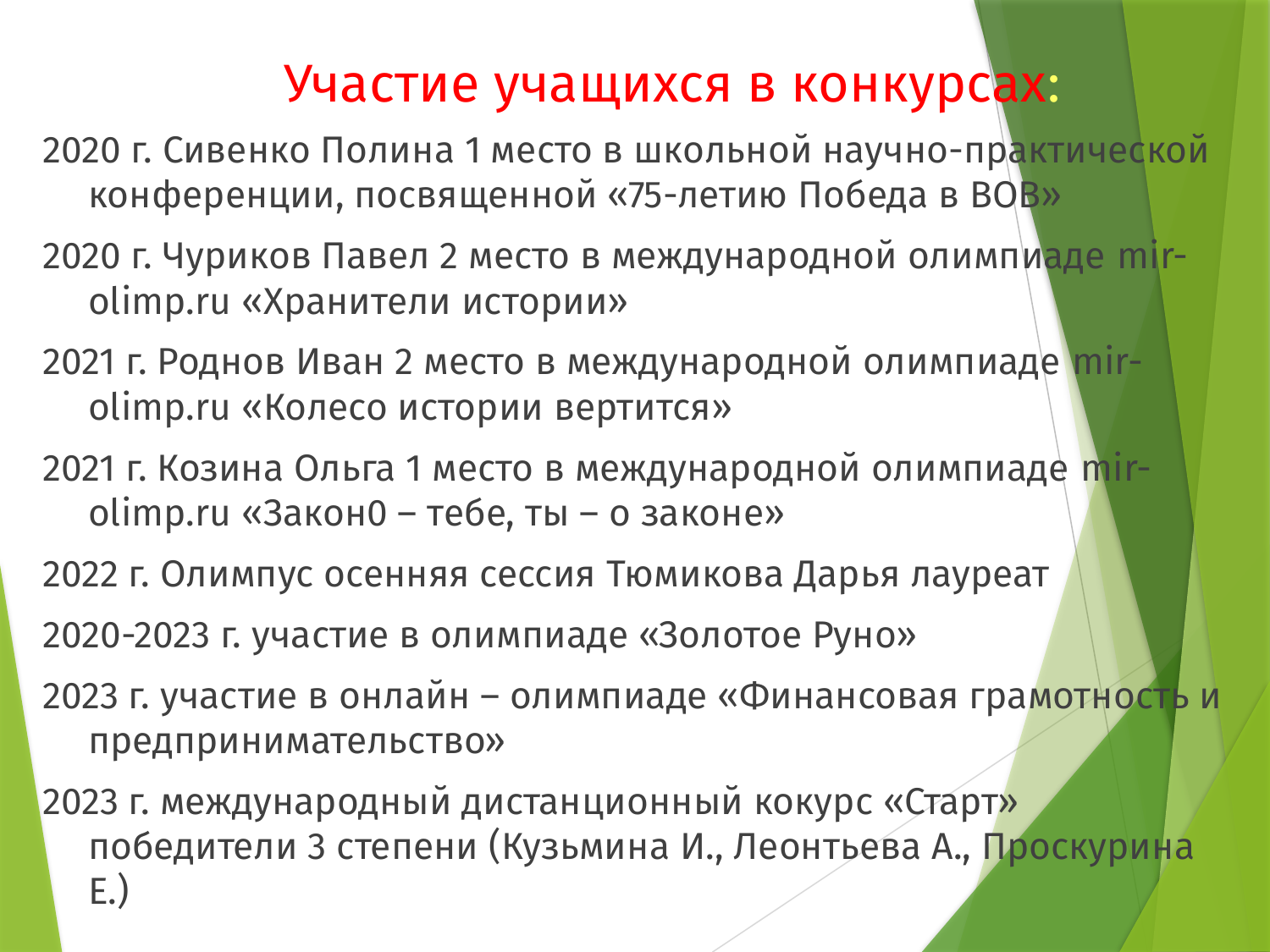

# Участие учащихся в конкурсах:
2020 г. Сивенко Полина 1 место в школьной научно-практической конференции, посвященной «75-летию Победа в ВОВ»
2020 г. Чуриков Павел 2 место в международной олимпиаде mir-olimp.ru «Хранители истории»
2021 г. Роднов Иван 2 место в международной олимпиаде mir-olimp.ru «Колесо истории вертится»
2021 г. Козина Ольга 1 место в международной олимпиаде mir-olimp.ru «Закон0 – тебе, ты – о законе»
2022 г. Олимпус осенняя сессия Тюмикова Дарья лауреат
2020-2023 г. участие в олимпиаде «Золотое Руно»
2023 г. участие в онлайн – олимпиаде «Финансовая грамотность и предпринимательство»
2023 г. международный дистанционный кокурс «Старт» победители 3 степени (Кузьмина И., Леонтьева А., Проскурина Е.)